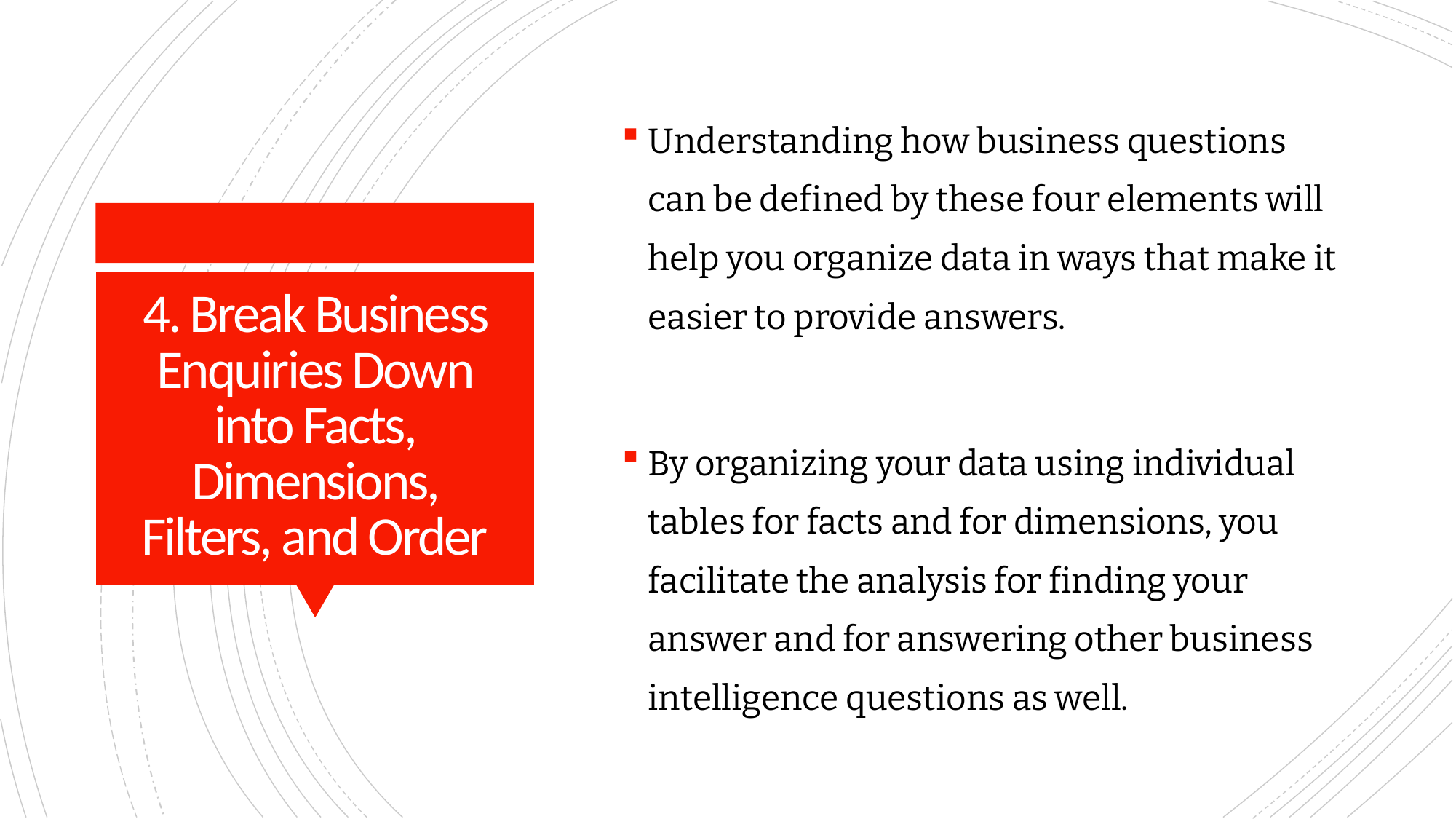

Understanding how business questions can be defined by these four elements will help you organize data in ways that make it easier to provide answers.

By organizing your data using individual tables for facts and for dimensions, you facilitate the analysis for finding your answer and for answering other business intelligence questions as well.
# 4. Break Business Enquiries Down into Facts, Dimensions, Filters, and Order